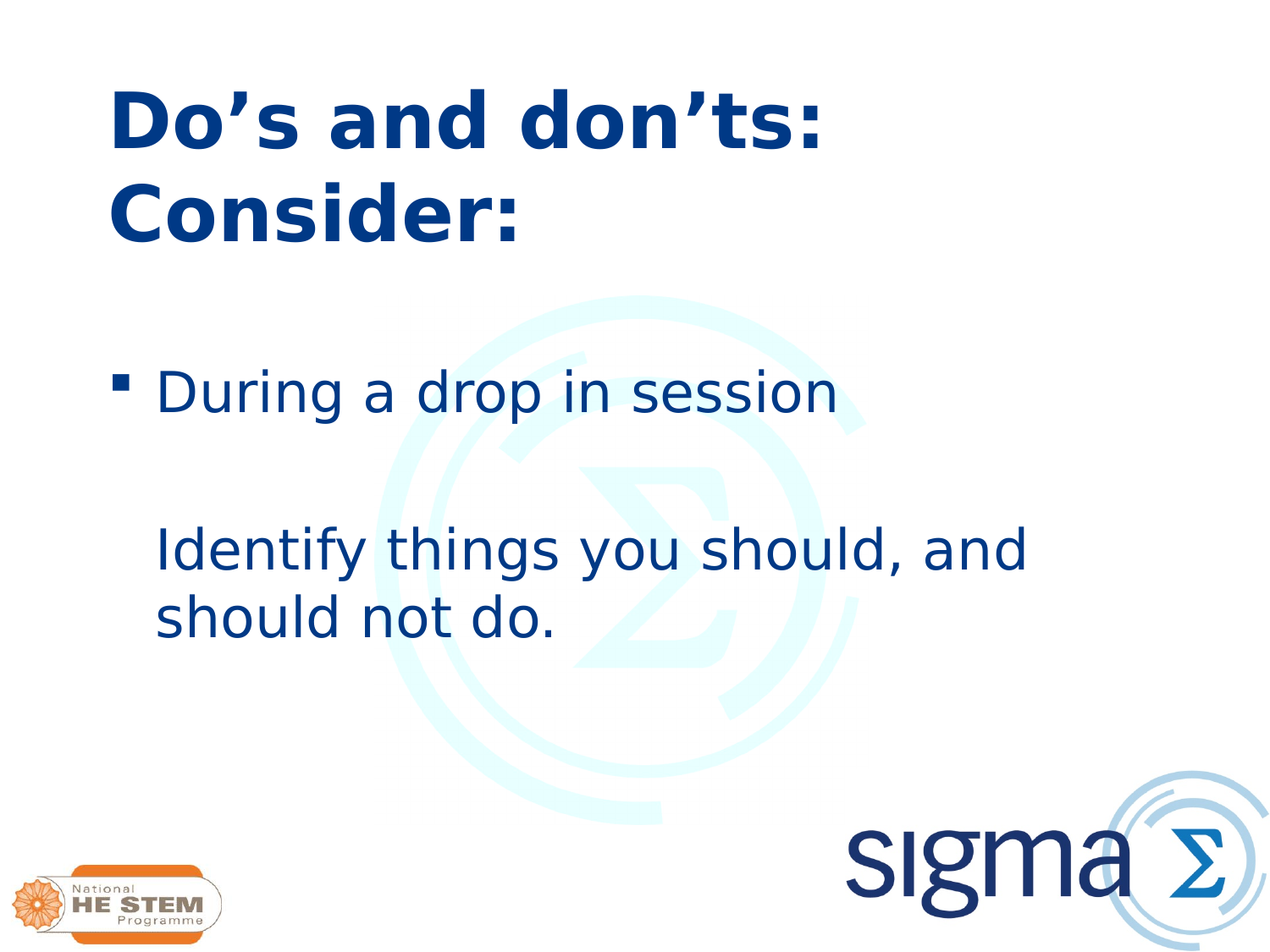

# Do’s and don’ts: Consider:

During a drop in session

	Identify things you should, and should not do.